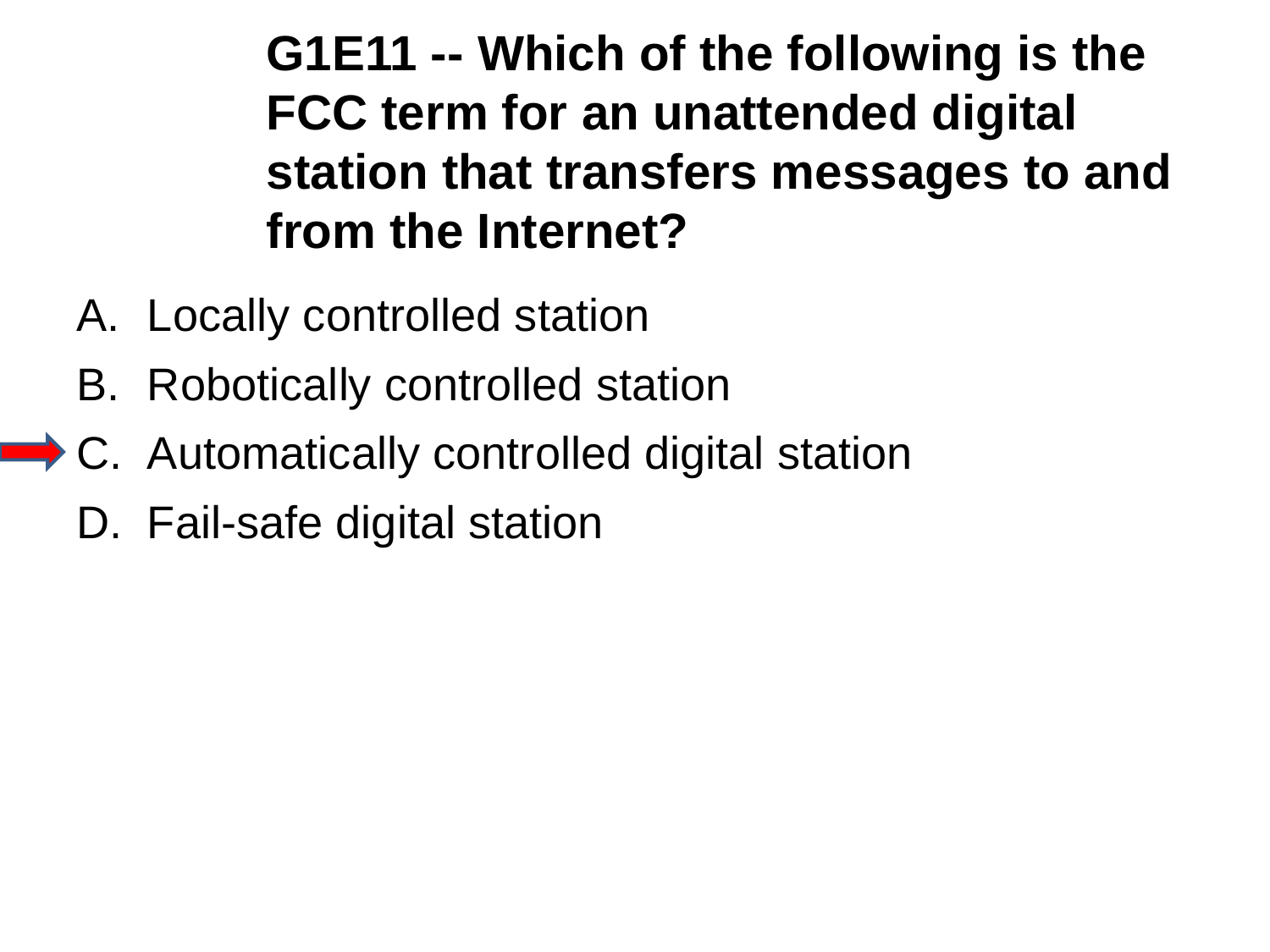

G1E11 -- Which of the following is the FCC term for an unattended digital station that transfers messages to and from the Internet?
A.	Locally controlled station
B.	Robotically controlled station
C.	Automatically controlled digital station
D.	Fail-safe digital station